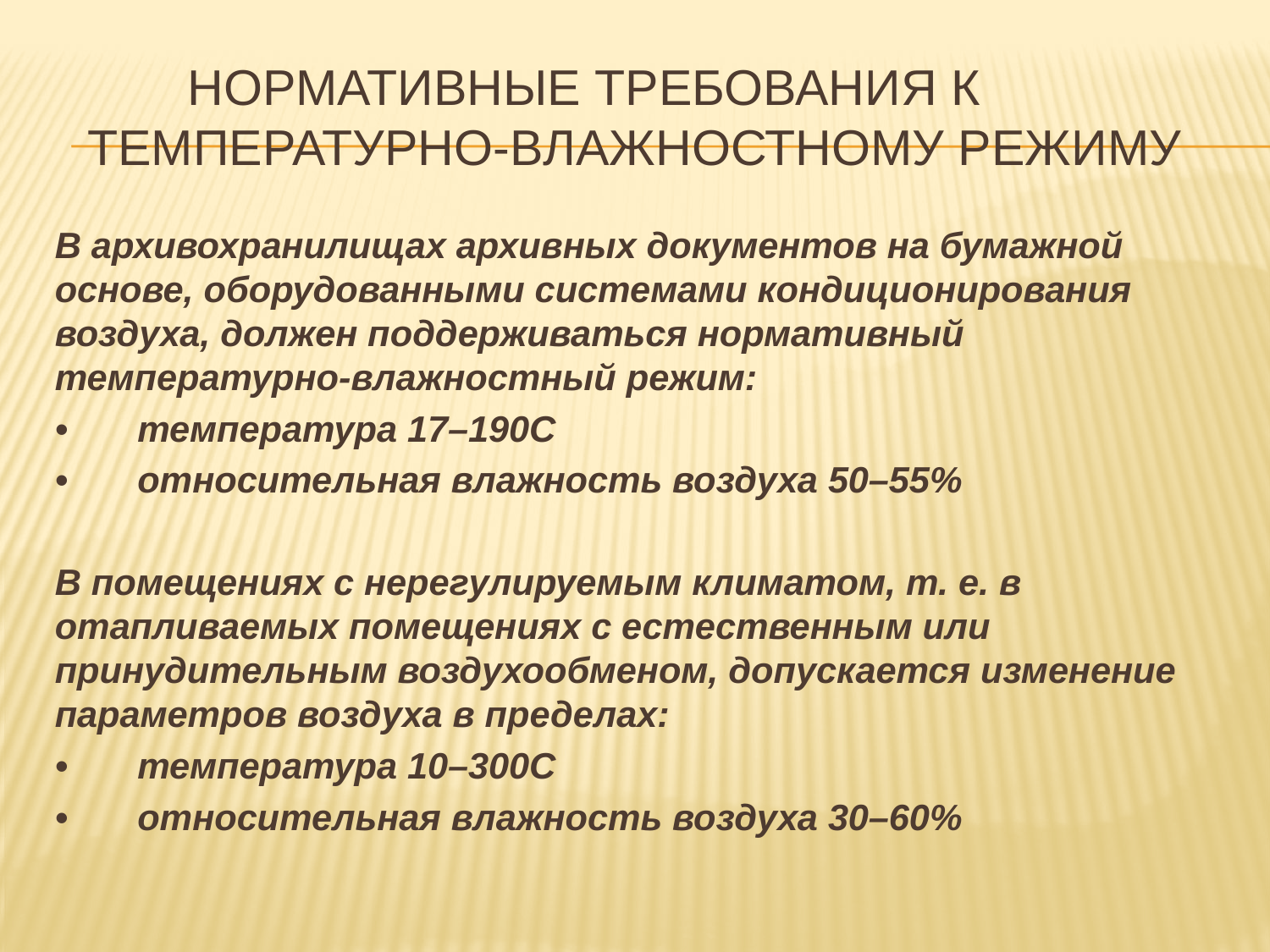

# Нормативные требования к температурно-влажностному режиму
В архивохранилищах архивных документов на бумажной основе, оборудованными системами кондиционирования воздуха, должен поддерживаться нормативный температурно-влажностный режим:
•	температура 17–190С
•	относительная влажность воздуха 50–55%

В помещениях с нерегулируемым климатом, т. е. в отапливаемых помещениях с естественным или принудительным воздухообменом, допускается изменение параметров воздуха в пределах:
•	температура 10–300С
•	относительная влажность воздуха 30–60%